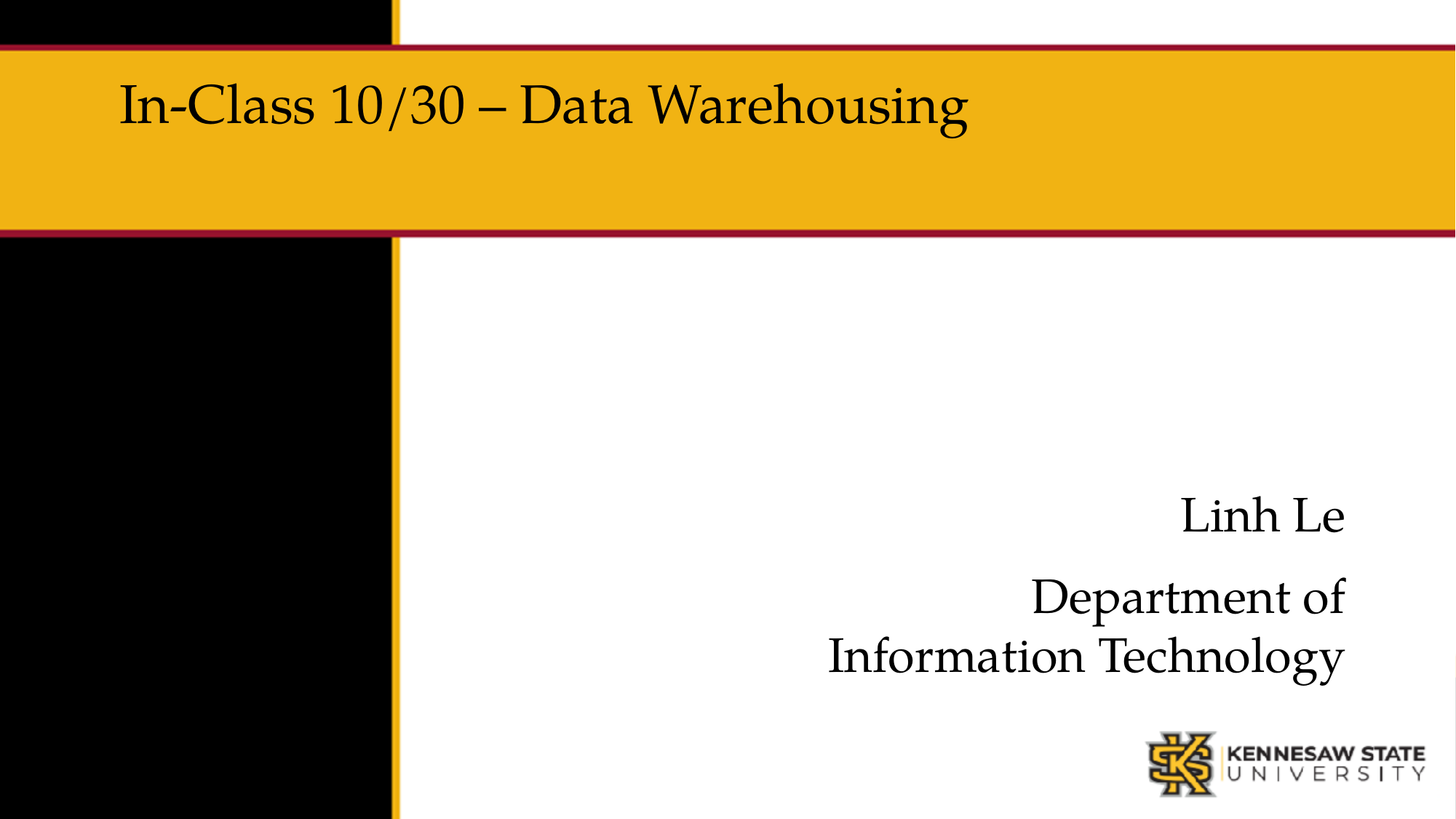

# In-Class 10/30 – Data Warehousing
Linh Le
Department of Information Technology